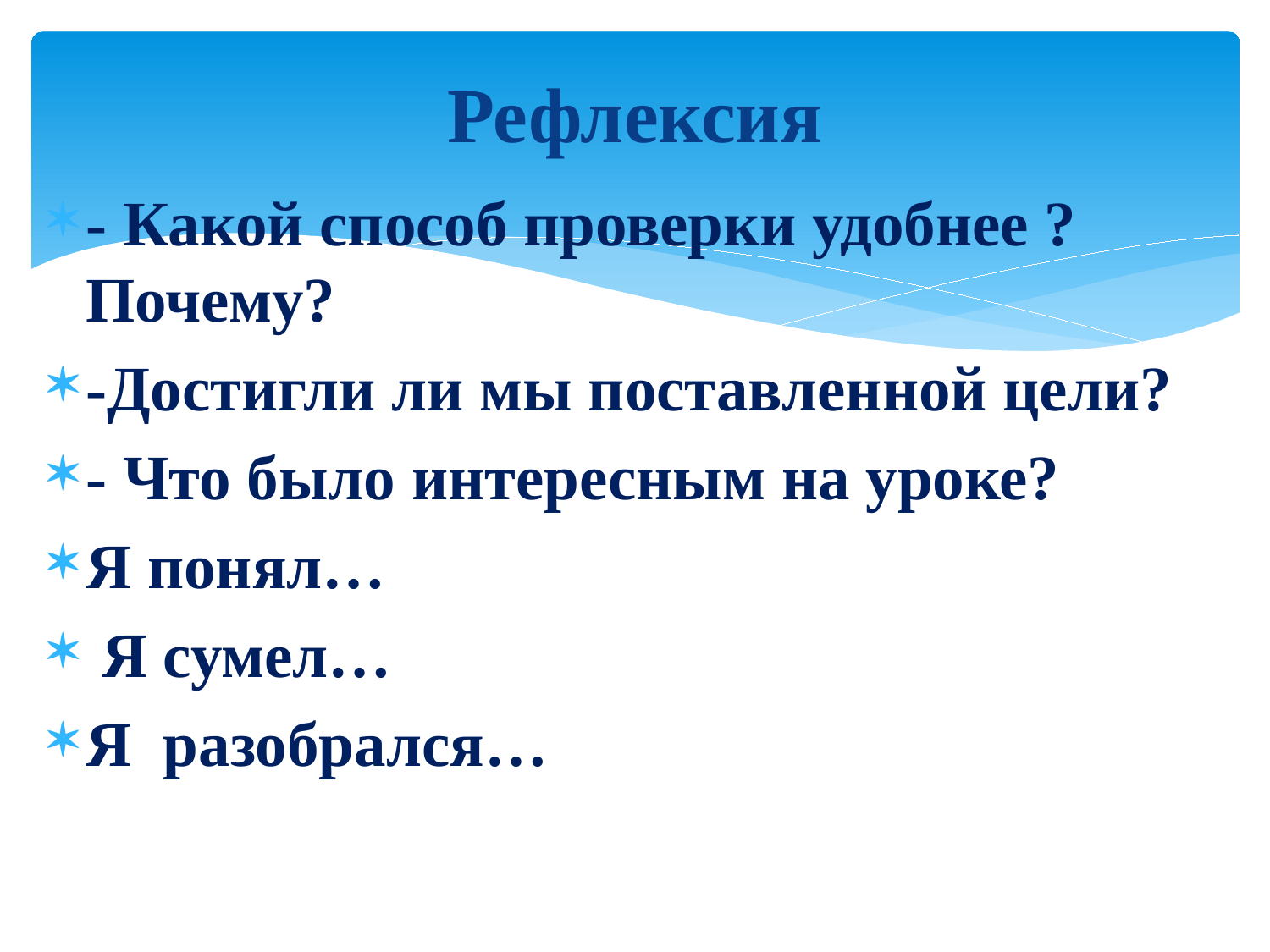

# Рефлексия
- Какой способ проверки удобнее ? Почему?
-Достигли ли мы поставленной цели?
- Что было интересным на уроке?
Я понял…
 Я сумел…
Я  разобрался…